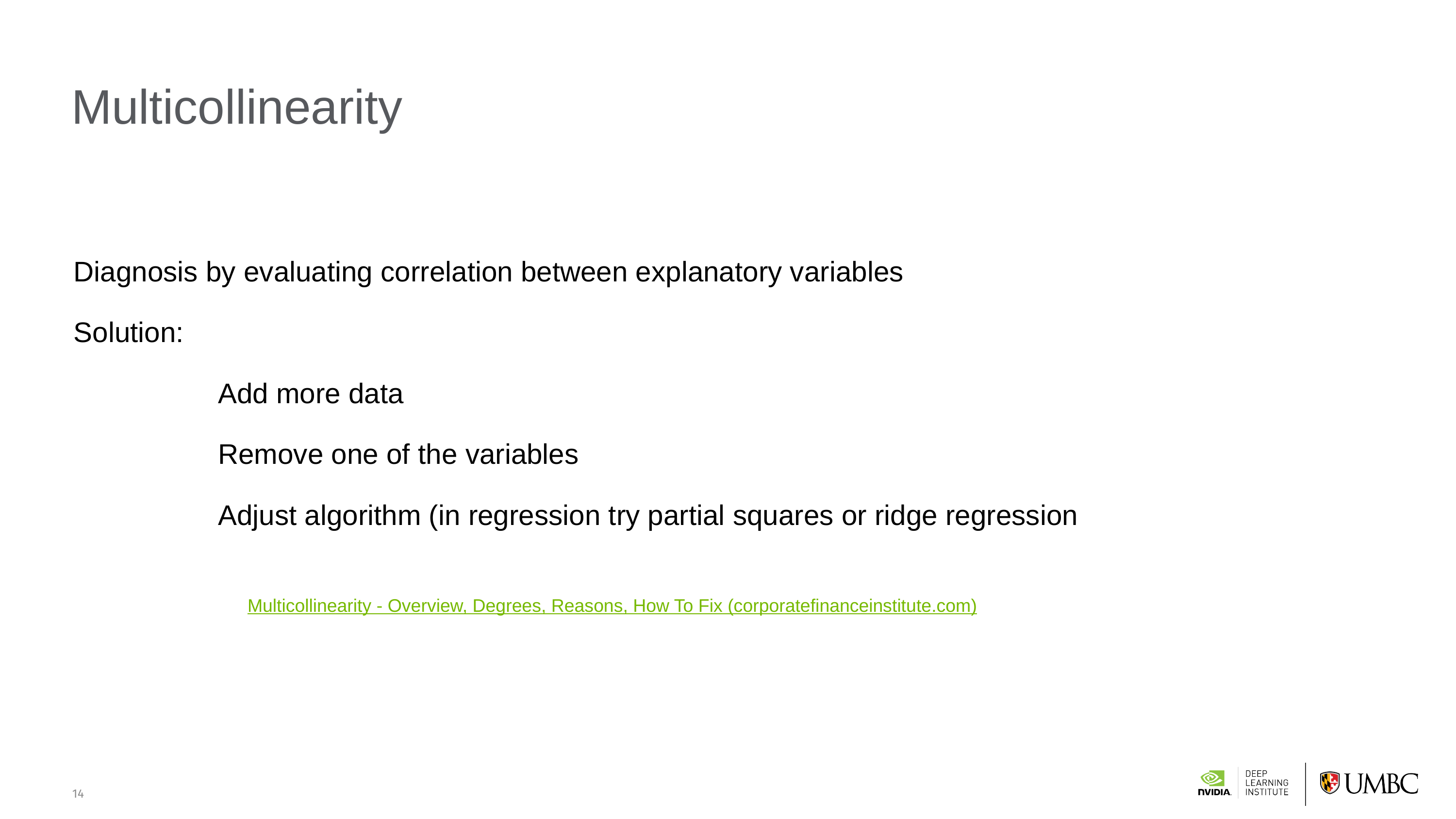

# Multicollinearity
Diagnosis by evaluating correlation between explanatory variables
Solution:
Add more data
Remove one of the variables
Adjust algorithm (in regression try partial squares or ridge regression
Adapted from Multicollinearity - Overview, Degrees, Reasons, How To Fix (corporatefinanceinstitute.com)